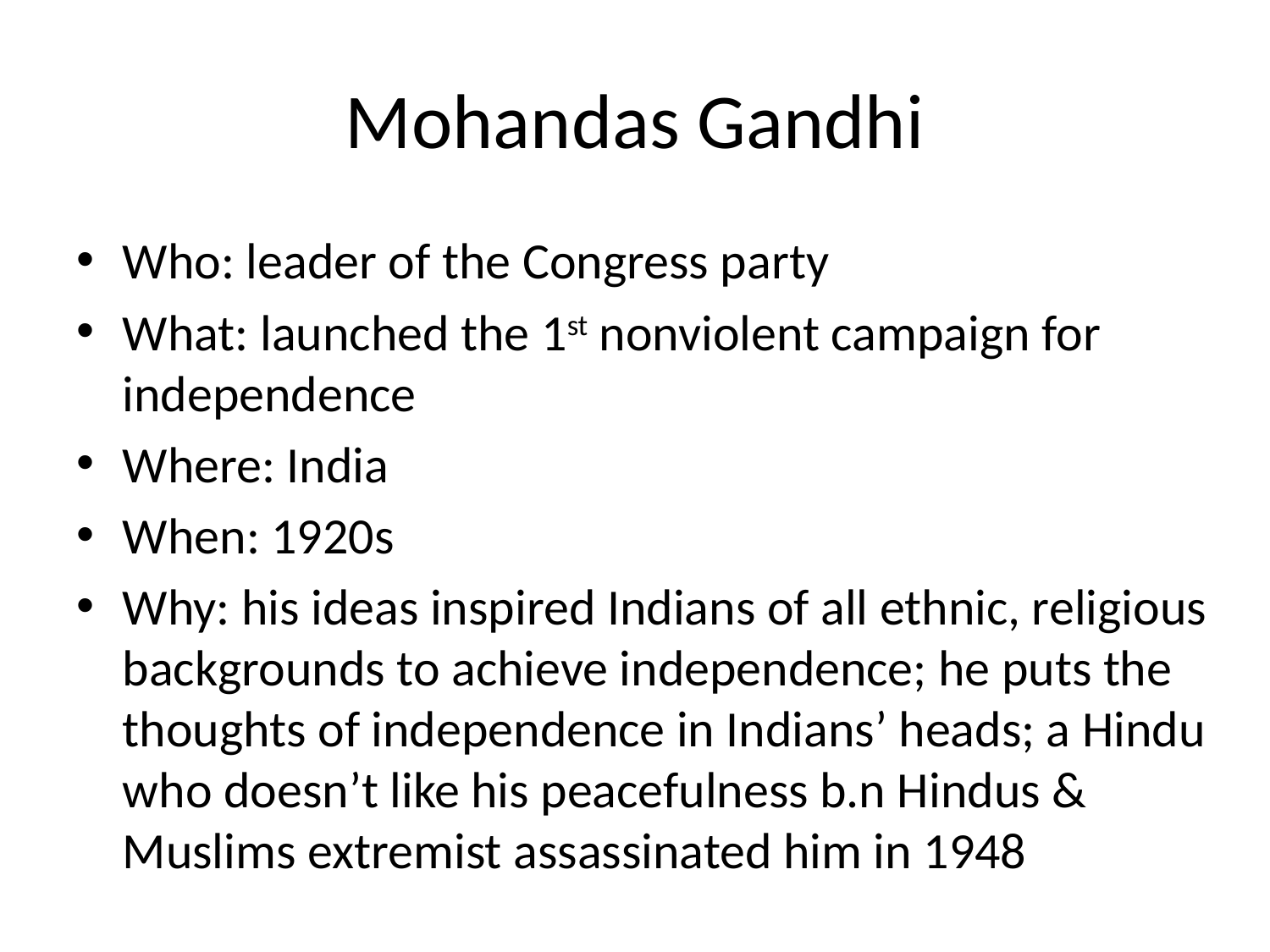

# Mohandas Gandhi
Who: leader of the Congress party
What: launched the 1st nonviolent campaign for independence
Where: India
When: 1920s
Why: his ideas inspired Indians of all ethnic, religious backgrounds to achieve independence; he puts the thoughts of independence in Indians’ heads; a Hindu who doesn’t like his peacefulness b.n Hindus & Muslims extremist assassinated him in 1948